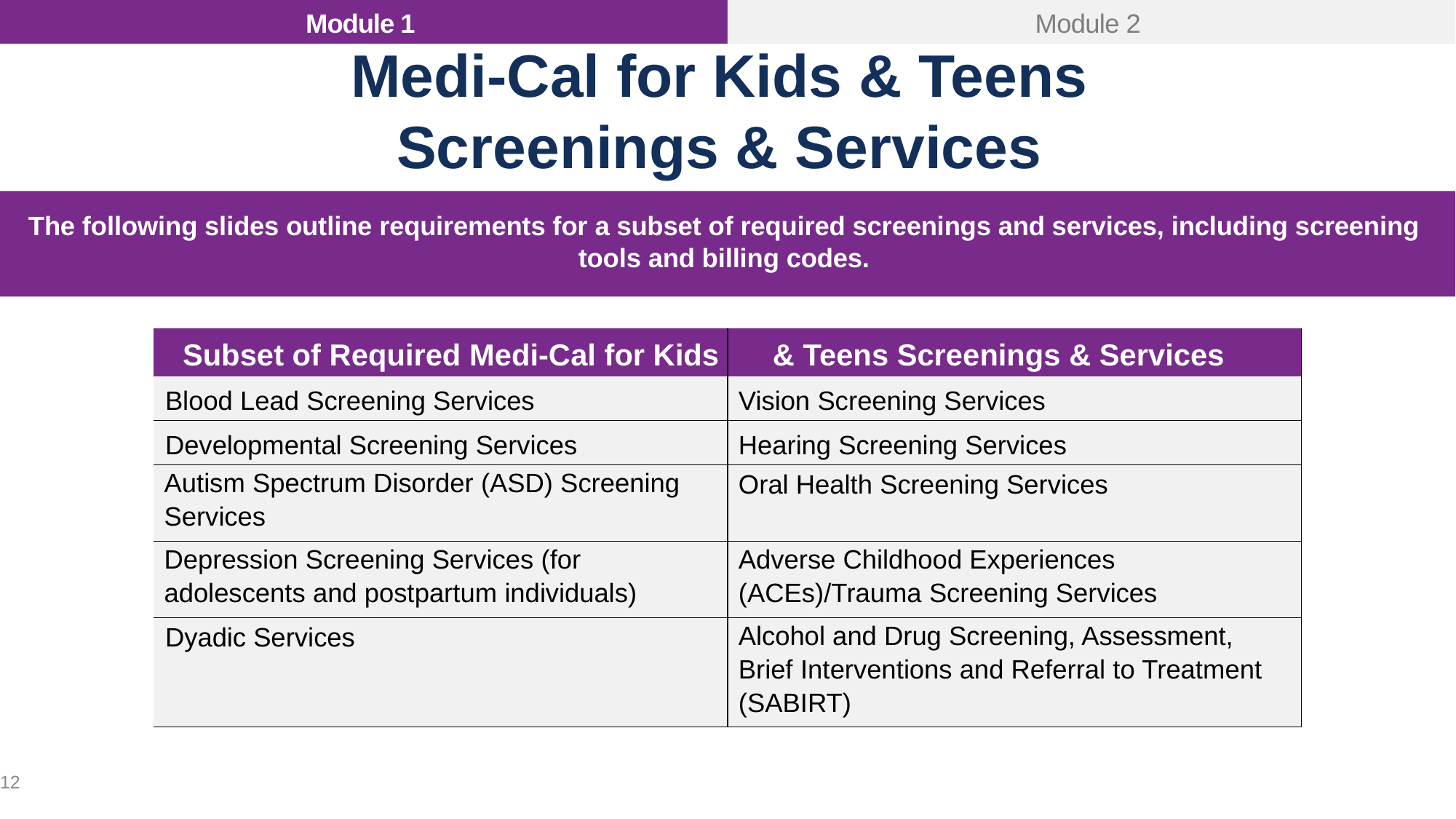

Module 1
Module 2
Medi-Cal for Kids & Teens
Screenings & Services
The following slides outline requirements for a subset of required screenings and services, including screening
tools and billing codes.
| Subset of Required Medi-Cal for Kids | & Teens Screenings & Services |
| --- | --- |
| Blood Lead Screening Services | Vision Screening Services |
| Developmental Screening Services | Hearing Screening Services |
| Autism Spectrum Disorder (ASD) Screening Services | Oral Health Screening Services |
| Depression Screening Services (for adolescents and postpartum individuals) | Adverse Childhood Experiences (ACEs)/Trauma Screening Services |
| Dyadic Services | Alcohol and Drug Screening, Assessment, Brief Interventions and Referral to Treatment (SABIRT) |
12